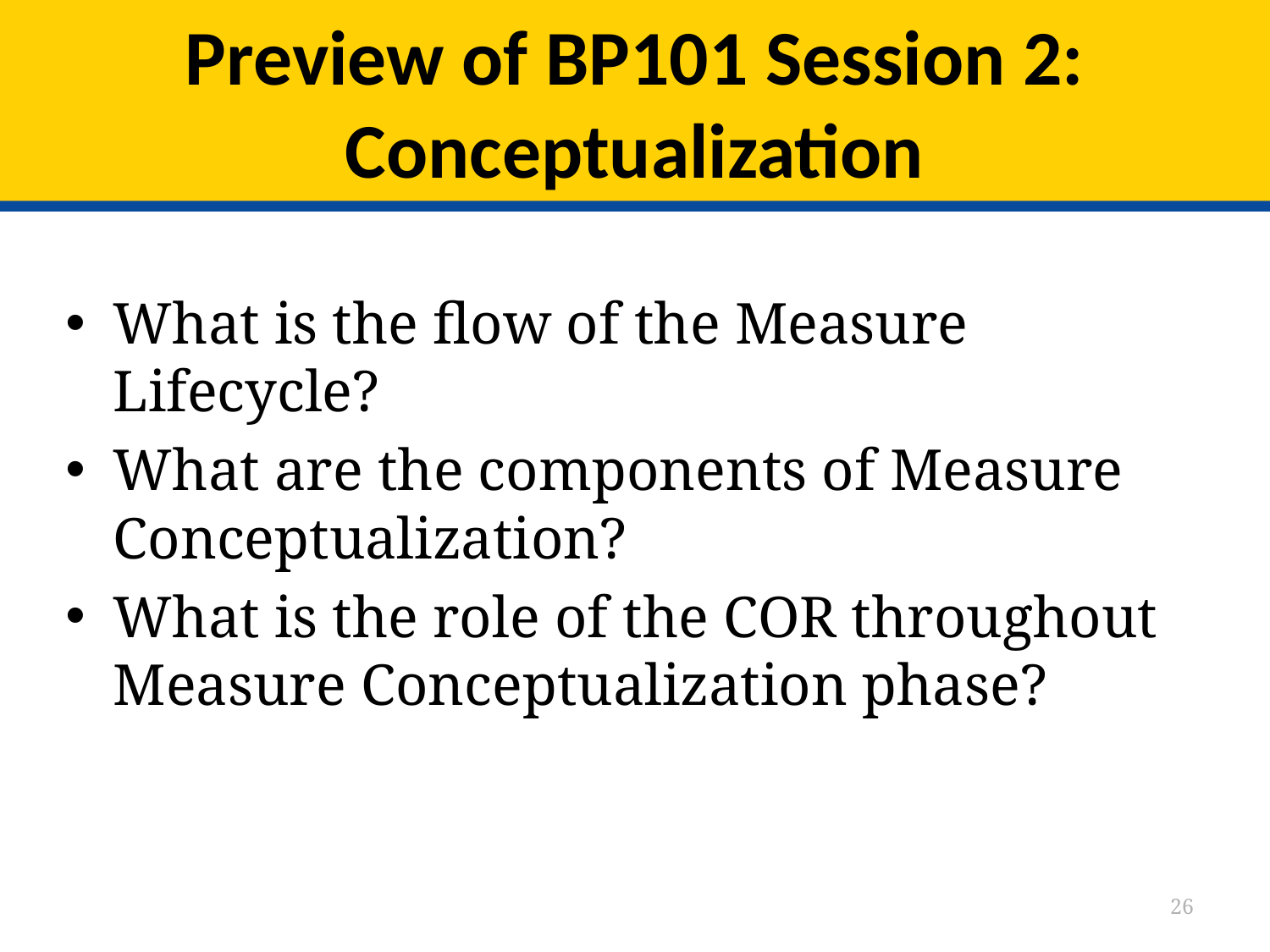

# Preview of BP101 Session 2: Conceptualization
What is the flow of the Measure Lifecycle?
What are the components of Measure Conceptualization?
What is the role of the COR throughout Measure Conceptualization phase?

26